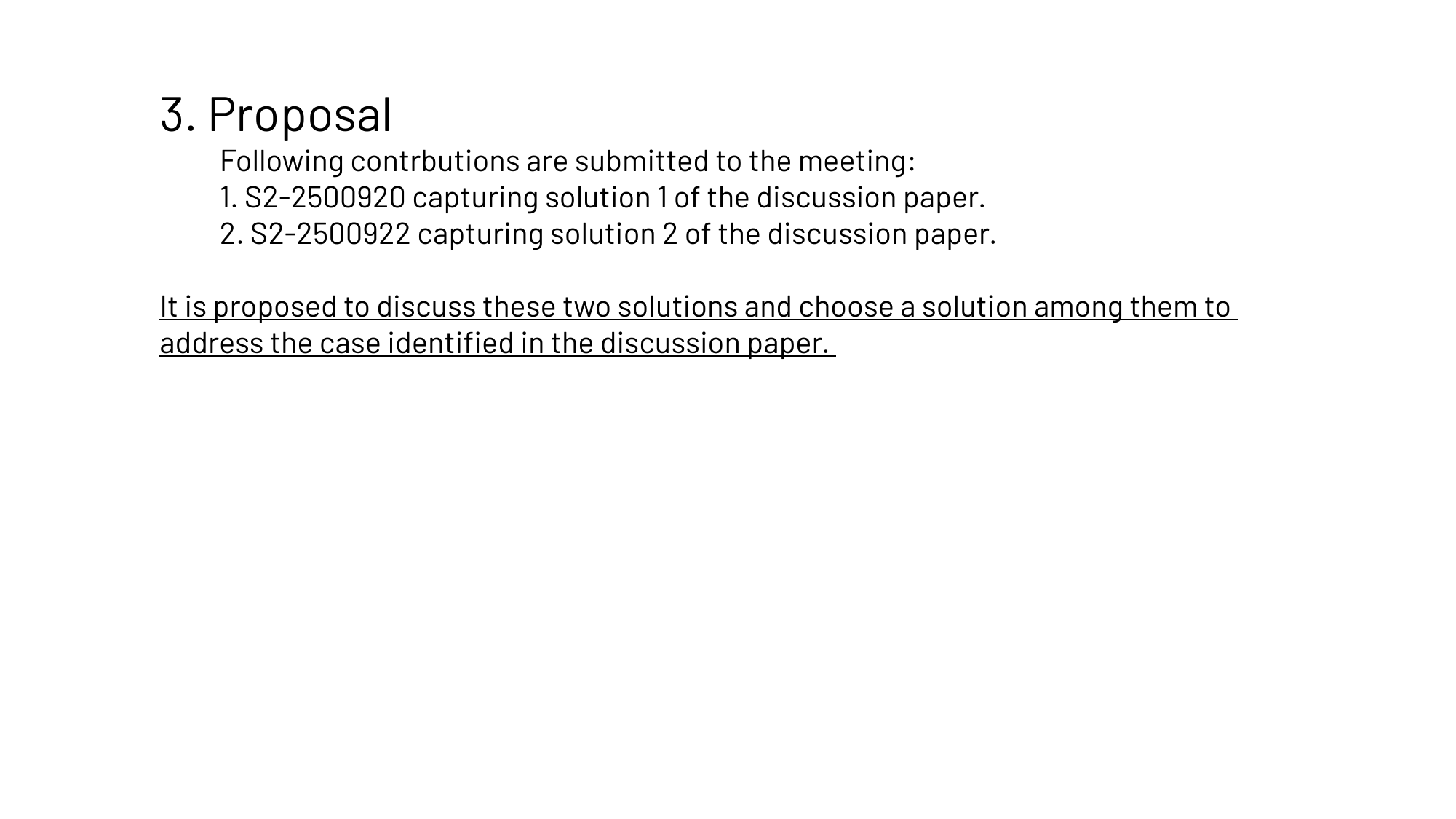

3. Proposal
          Following contrbutions are submitted to the meeting:
          1. S2-2500920 capturing solution 1 of the discussion paper.
          2. S2-2500922 capturing solution 2 of the discussion paper.

It is proposed to discuss these two solutions and choose a solution among them to  address the case identified in the discussion paper.